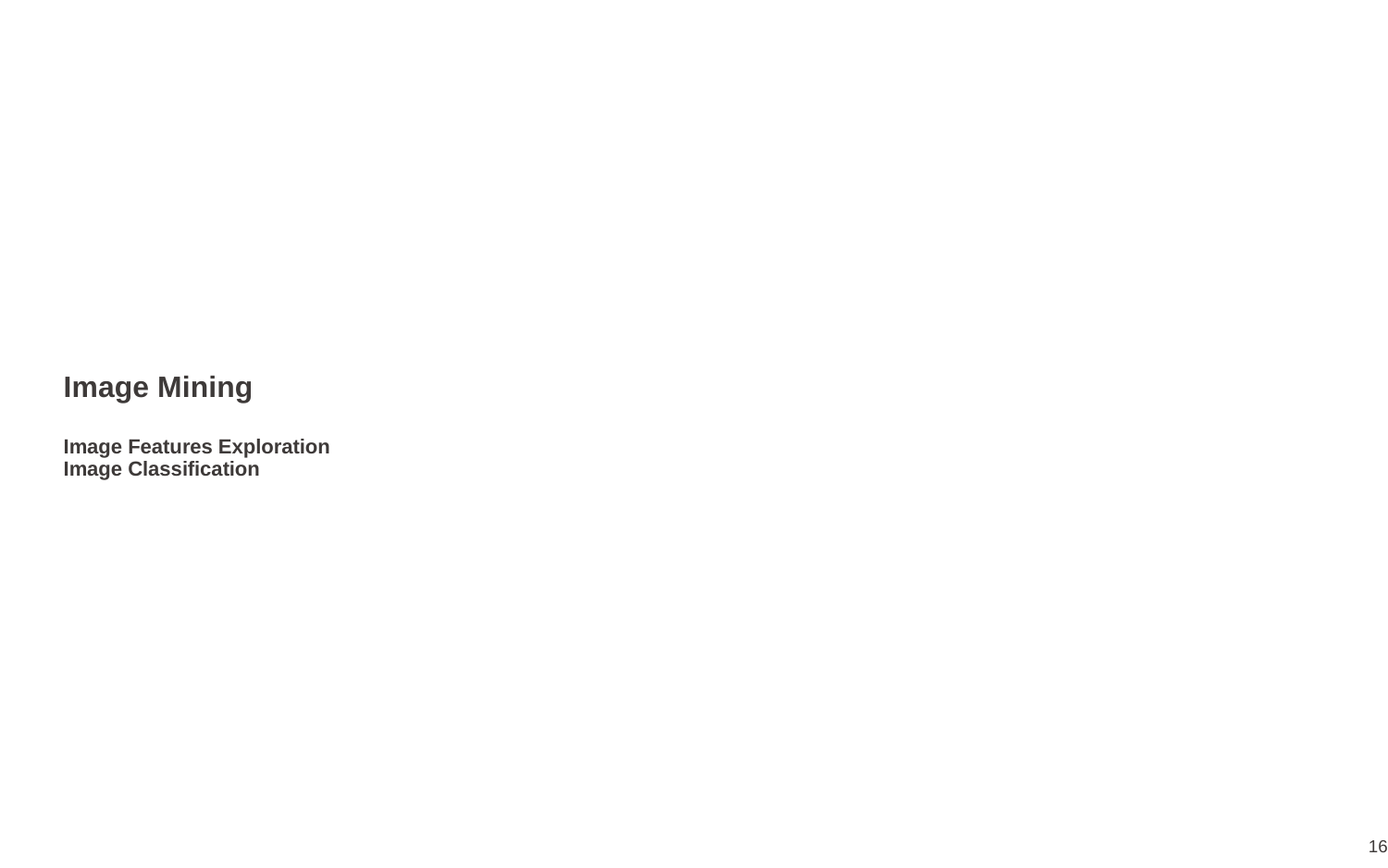

# Image Mining Image Features Exploration Image Classification
16